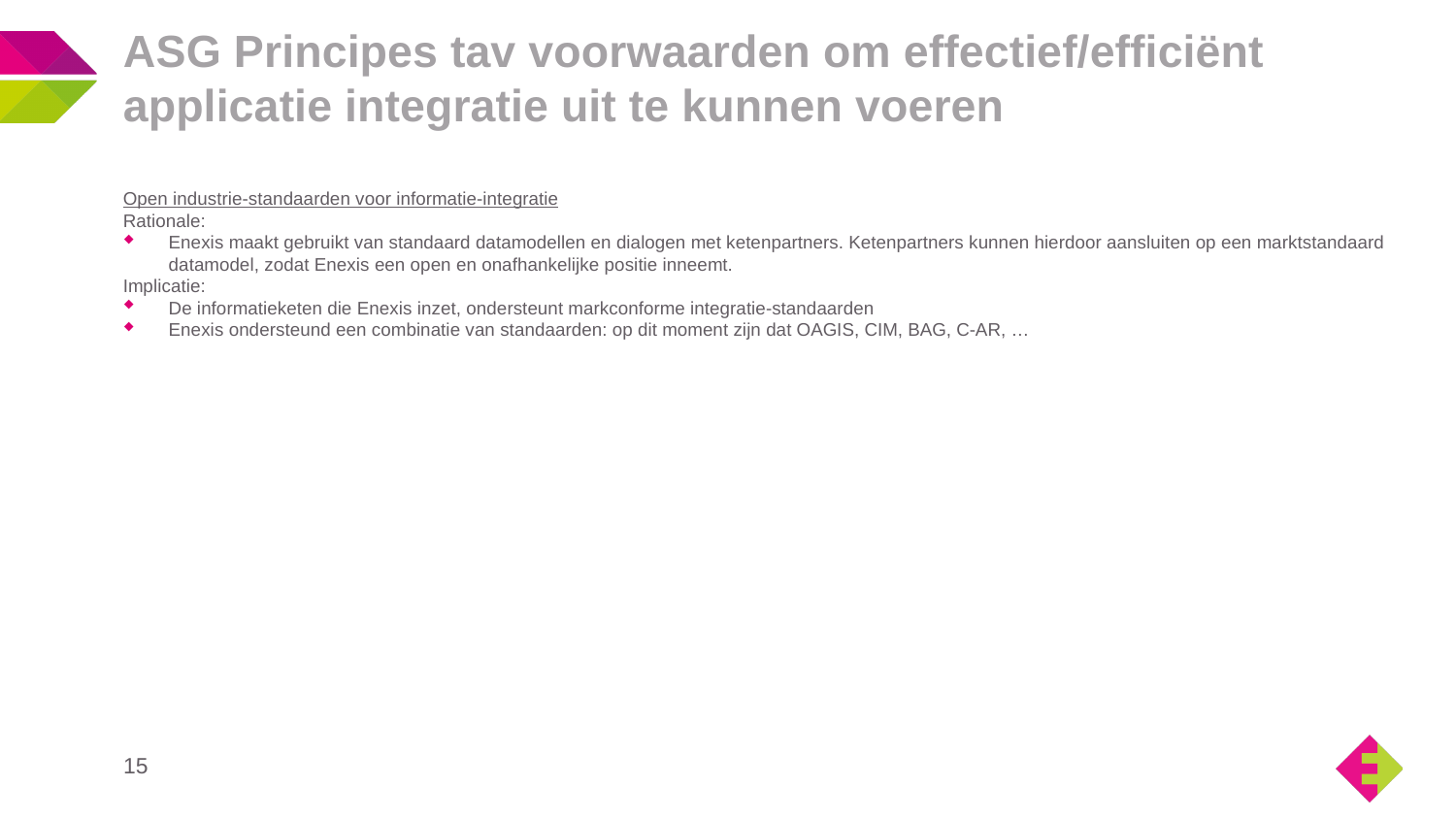

# ASG Principes tav voorwaarden om effectief/efficiënt applicatie integratie uit te kunnen voeren
Open industrie-standaarden voor informatie-integratie
Rationale:
Enexis maakt gebruikt van standaard datamodellen en dialogen met ketenpartners. Ketenpartners kunnen hierdoor aansluiten op een marktstandaard datamodel, zodat Enexis een open en onafhankelijke positie inneemt.
Implicatie:
De informatieketen die Enexis inzet, ondersteunt markconforme integratie-standaarden
Enexis ondersteund een combinatie van standaarden: op dit moment zijn dat OAGIS, CIM, BAG, C-AR, …